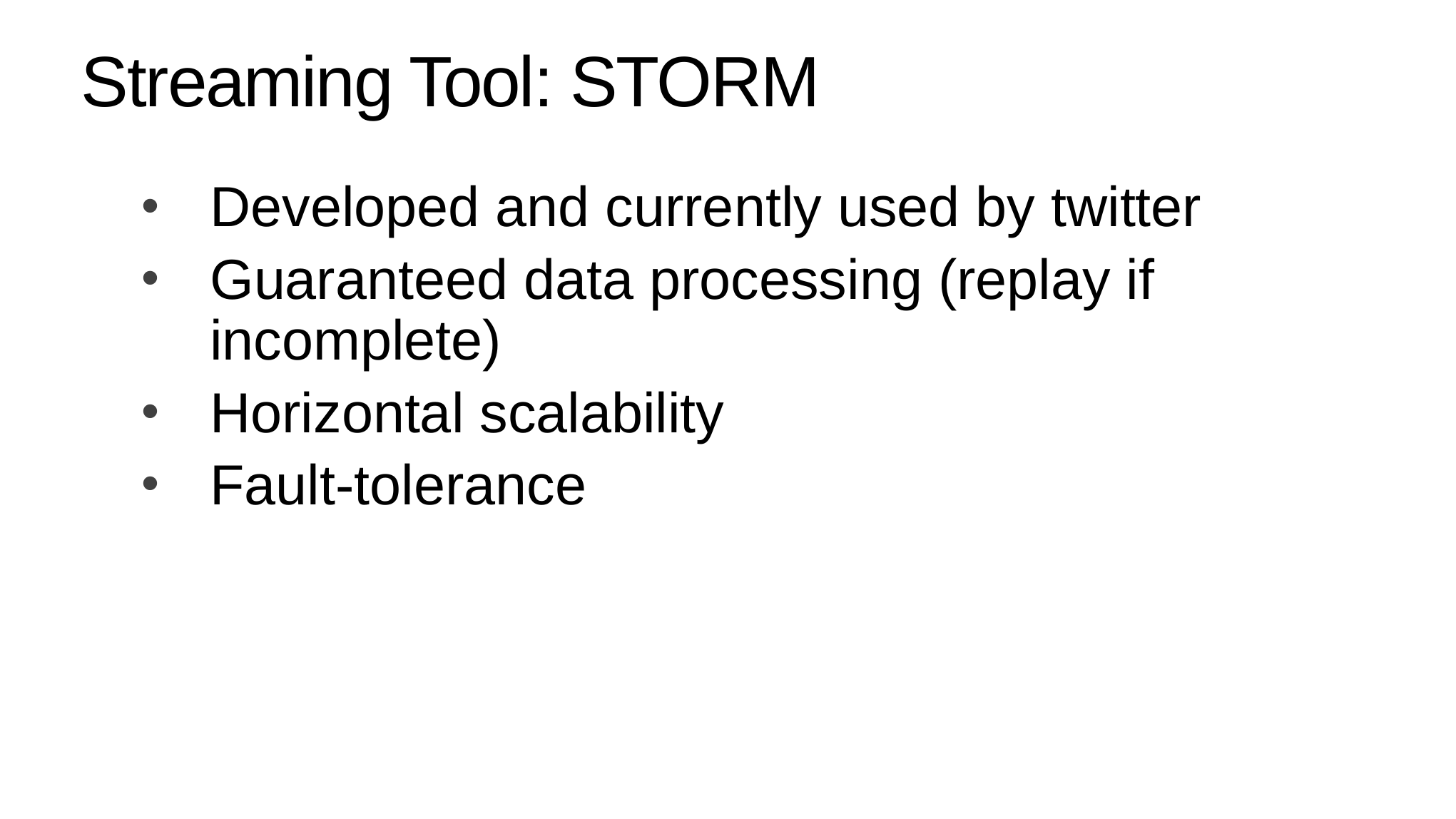

Streaming Tool: STORM

Developed and currently used by twitter
Guaranteed data processing (replay if incomplete)
Horizontal scalability
Fault-tolerance